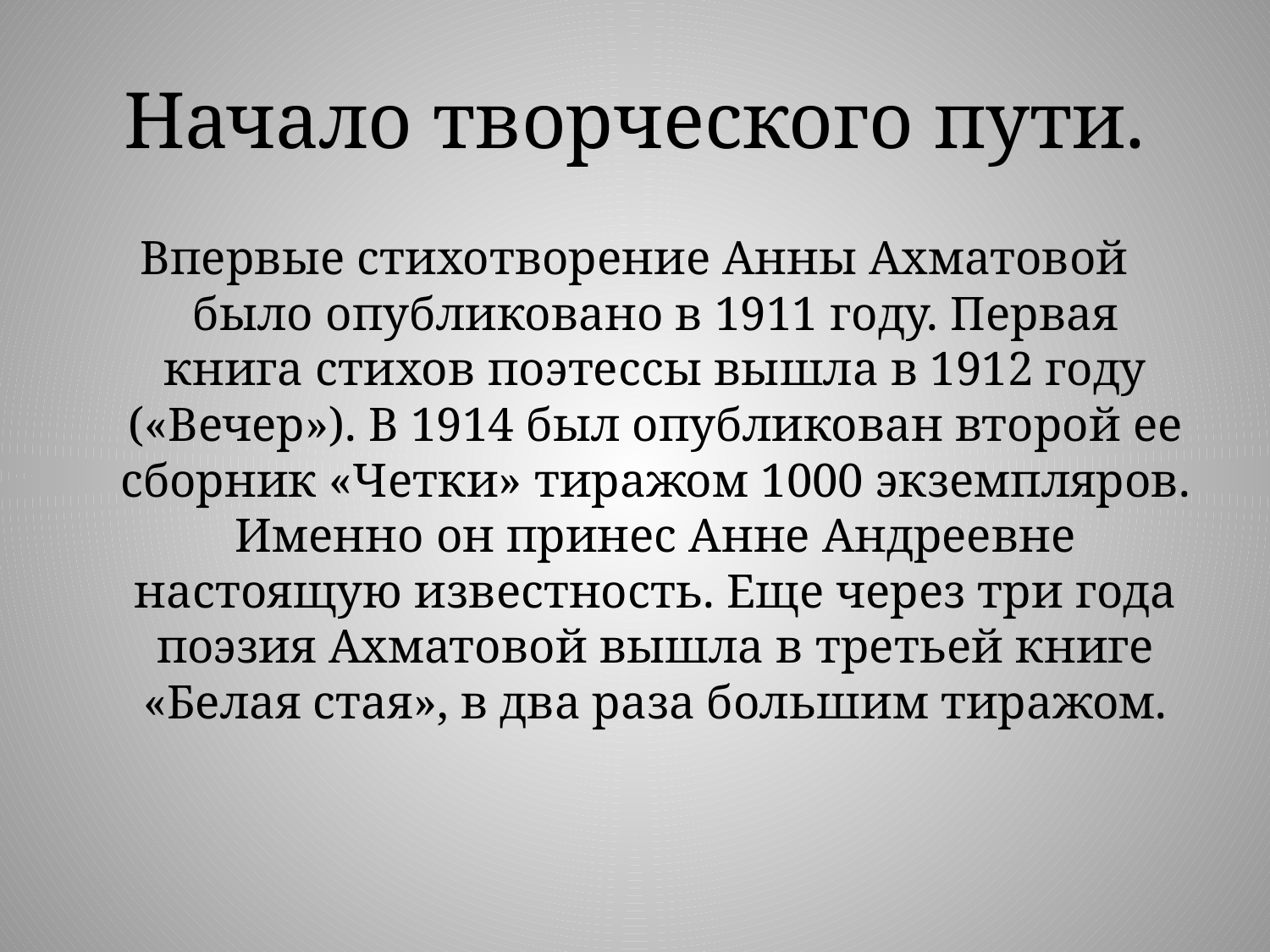

# Начало творческого пути.
Впервые стихотворение Анны Ахматовой было опубликовано в 1911 году. Первая книга стихов поэтессы вышла в 1912 году («Вечер»). В 1914 был опубликован второй ее сборник «Четки» тиражом 1000 экземпляров. Именно он принес Анне Андреевне настоящую известность. Еще через три года поэзия Ахматовой вышла в третьей книге «Белая стая», в два раза большим тиражом.